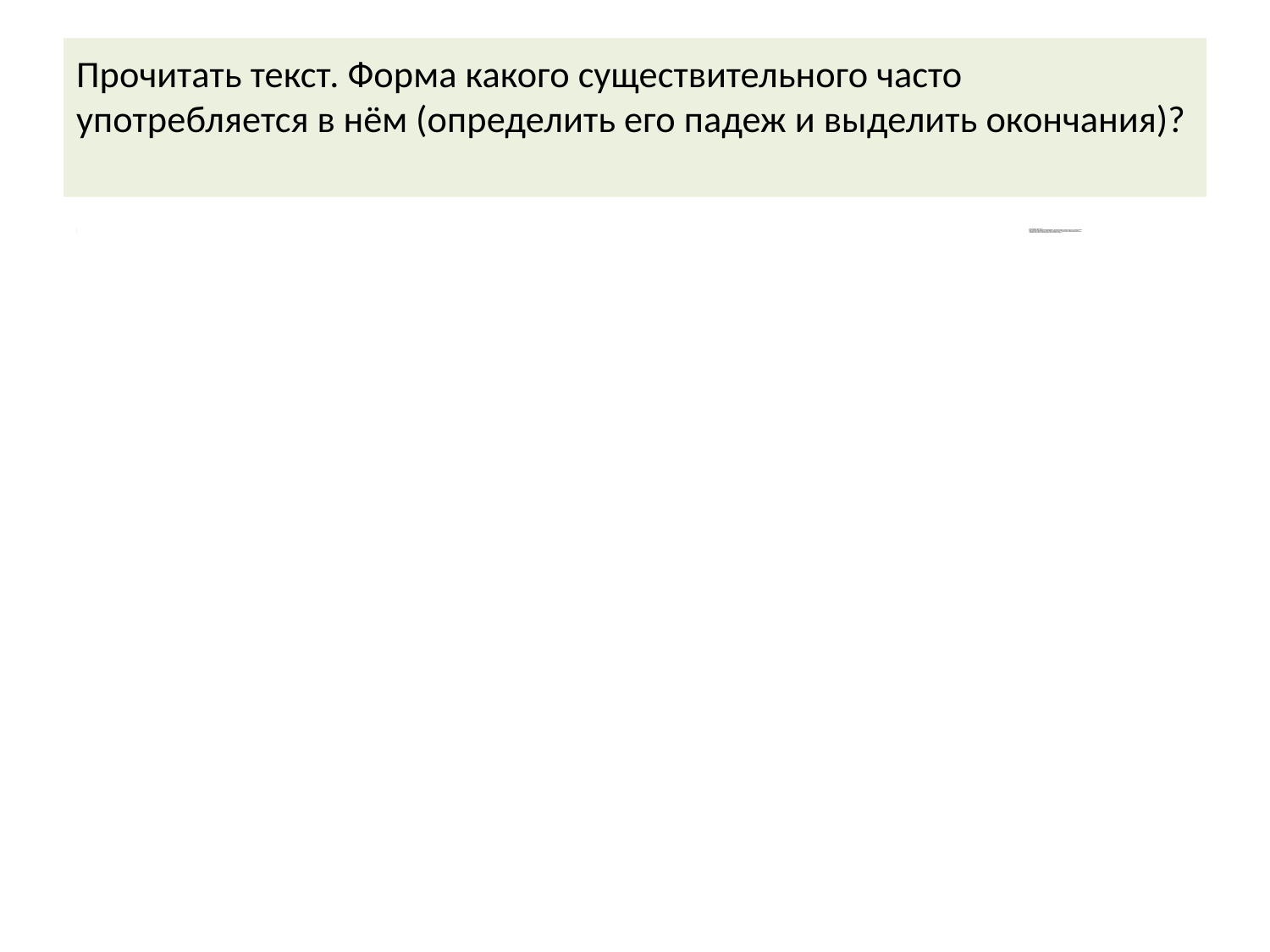

# Прочитать текст. Форма какого существительного часто употребляется в нём (определить его падеж и выделить окончания)?
Санкт-Петербург – город мостов.
В самом красивом месте города расположен Дворцовый мост.  Разведённые крылья этого моста в белые ночи – символ Петербурга.
Туристы смотрят и на Литейный мост. Его разводной пролёт один из самых больших в мире: имеет ширину пятьдесят метров.
Петербуржцы гордятсяБлаговещенским мостом. Главное  украшение которого – чугунные перила с изображением морских коньков.
 На Троицком мосту установлены фигурные фонари, ещё один символ Петербурга.